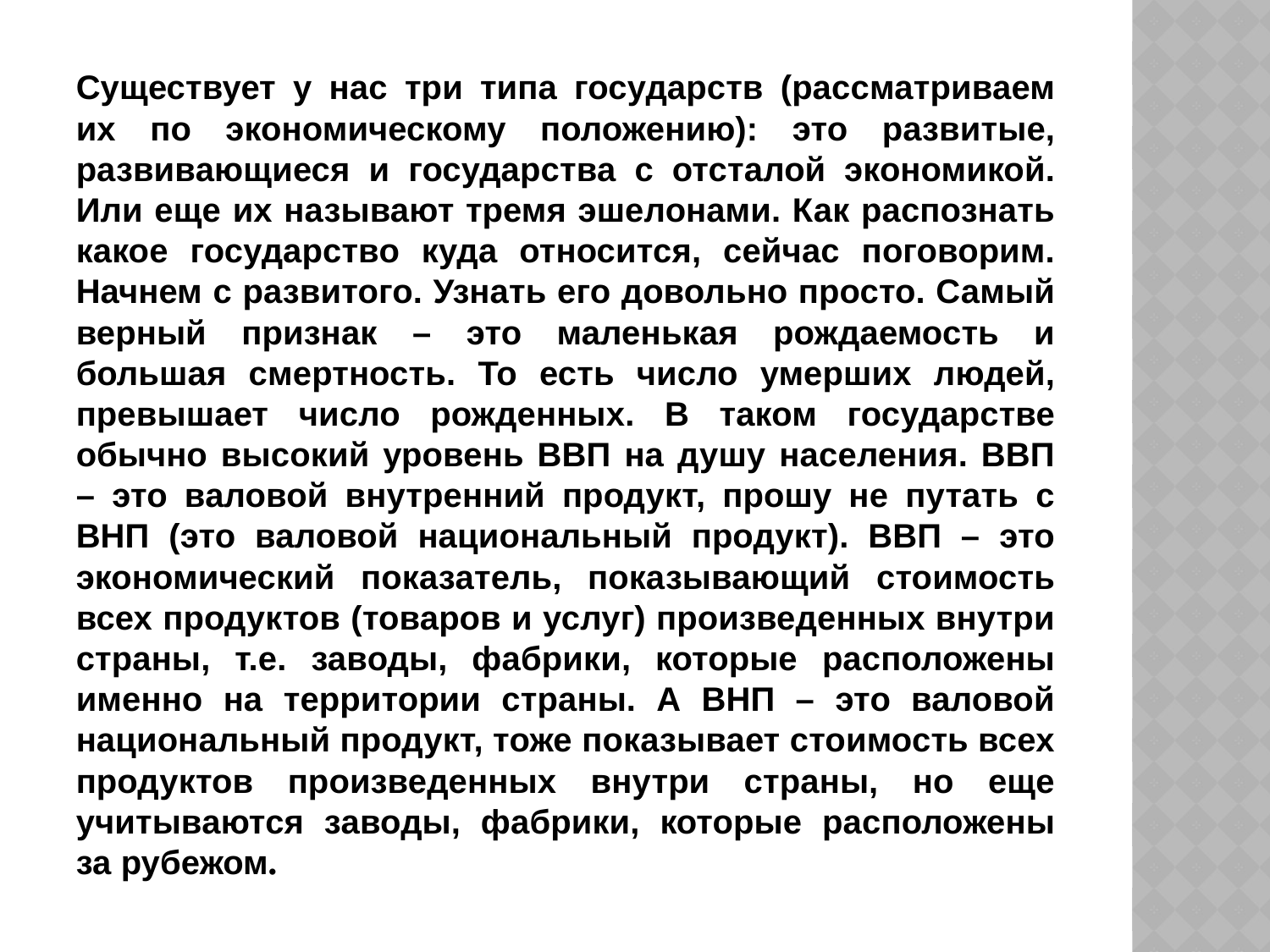

Существует у нас три типа государств (рассматриваем их по экономическому положению): это развитые, развивающиеся и государства с отсталой экономикой. Или еще их называют тремя эшелонами. Как распознать какое государство куда относится, сейчас поговорим. Начнем с развитого. Узнать его довольно просто. Самый верный признак – это маленькая рождаемость и большая смертность. То есть число умерших людей, превышает число рожденных. В таком государстве обычно высокий уровень ВВП на душу населения. ВВП – это валовой внутренний продукт, прошу не путать с ВНП (это валовой национальный продукт). ВВП – это экономический показатель, показывающий стоимость всех продуктов (товаров и услуг) произведенных внутри страны, т.е. заводы, фабрики, которые расположены именно на территории страны. А ВНП – это валовой национальный продукт, тоже показывает стоимость всех продуктов произведенных внутри страны, но еще учитываются заводы, фабрики, которые расположены за рубежом.